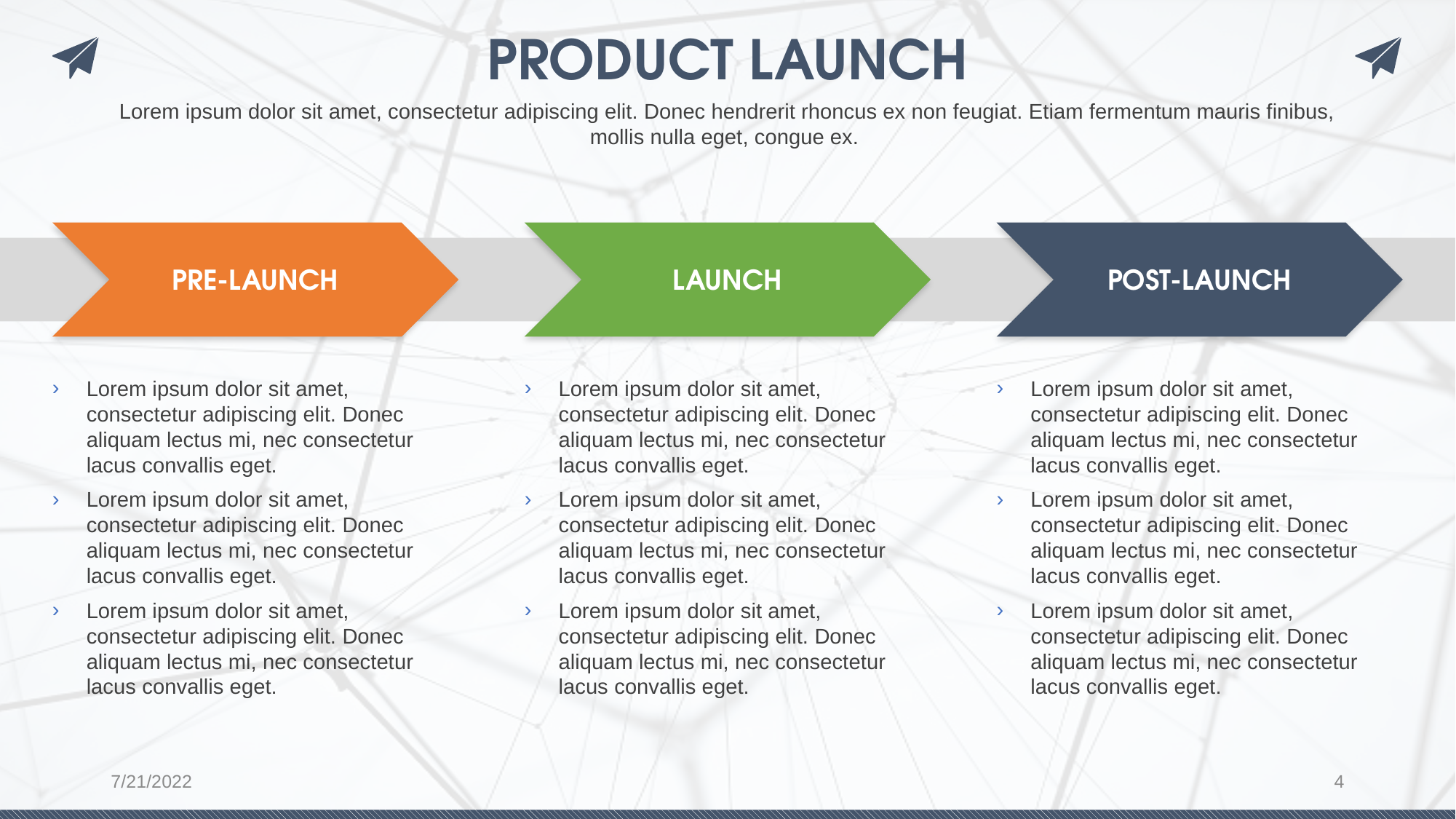

PRODUCT LAUNCH

Lorem ipsum dolor sit amet, consectetur adipiscing elit. Donec hendrerit rhoncus ex non feugiat. Etiam fermentum mauris finibus, mollis nulla eget, congue ex.
PRE-LAUNCH
LAUNCH
POST-LAUNCH

Lorem ipsum dolor sit amet, consectetur adipiscing elit. Donec aliquam lectus mi, nec consectetur lacus convallis eget.
Lorem ipsum dolor sit amet, consectetur adipiscing elit. Donec aliquam lectus mi, nec consectetur lacus convallis eget.
Lorem ipsum dolor sit amet, consectetur adipiscing elit. Donec aliquam lectus mi, nec consectetur lacus convallis eget.
Lorem ipsum dolor sit amet, consectetur adipiscing elit. Donec aliquam lectus mi, nec consectetur lacus convallis eget.
Lorem ipsum dolor sit amet, consectetur adipiscing elit. Donec aliquam lectus mi, nec consectetur lacus convallis eget.
Lorem ipsum dolor sit amet, consectetur adipiscing elit. Donec aliquam lectus mi, nec consectetur lacus convallis eget.
Lorem ipsum dolor sit amet, consectetur adipiscing elit. Donec aliquam lectus mi, nec consectetur lacus convallis eget.
Lorem ipsum dolor sit amet, consectetur adipiscing elit. Donec aliquam lectus mi, nec consectetur lacus convallis eget.
Lorem ipsum dolor sit amet, consectetur adipiscing elit. Donec aliquam lectus mi, nec consectetur lacus convallis eget.
7/21/2022
4